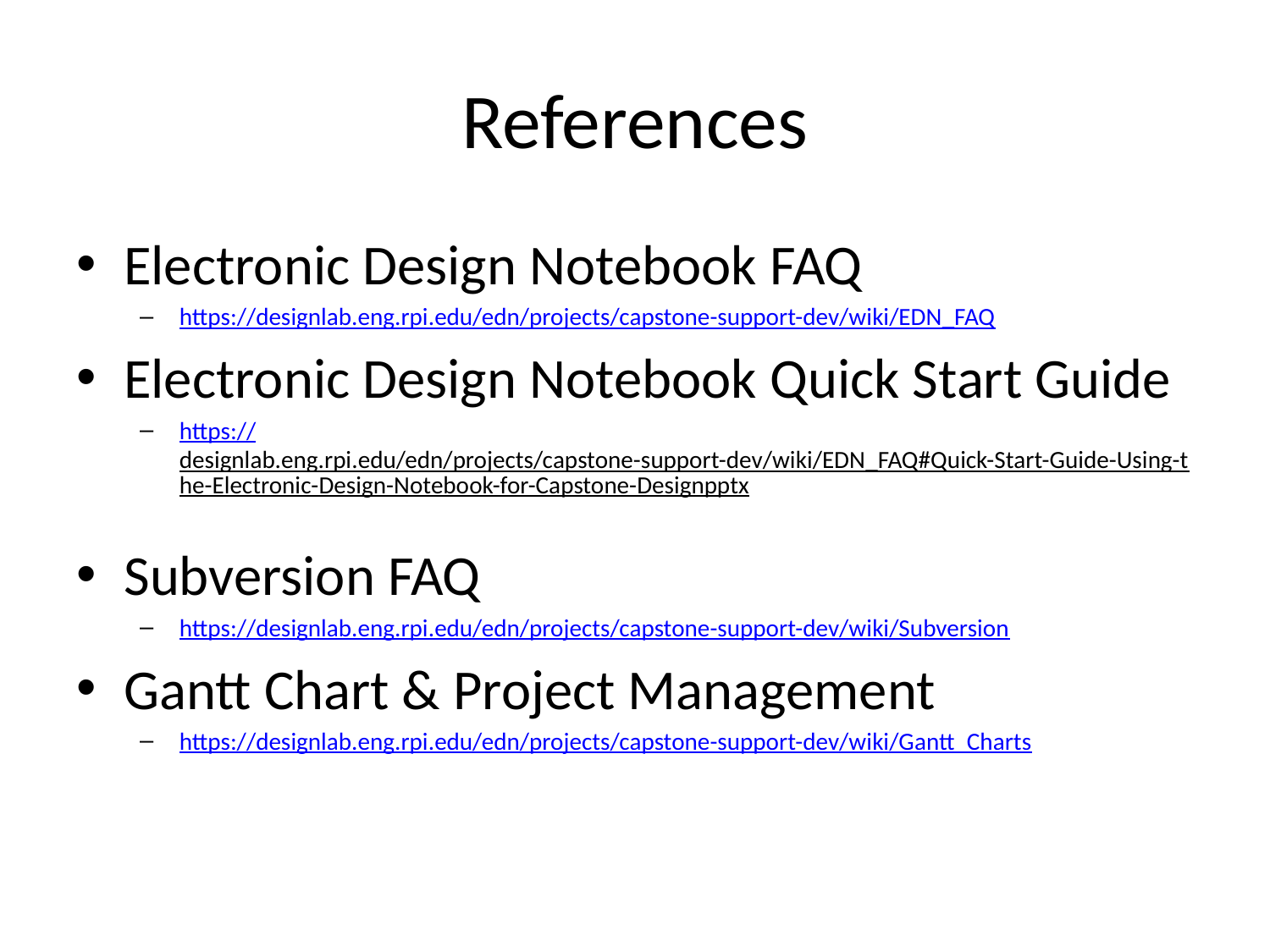

# References
Electronic Design Notebook FAQ
https://designlab.eng.rpi.edu/edn/projects/capstone-support-dev/wiki/EDN_FAQ
Electronic Design Notebook Quick Start Guide
https://designlab.eng.rpi.edu/edn/projects/capstone-support-dev/wiki/EDN_FAQ#Quick-Start-Guide-Using-the-Electronic-Design-Notebook-for-Capstone-Designpptx
Subversion FAQ
https://designlab.eng.rpi.edu/edn/projects/capstone-support-dev/wiki/Subversion
Gantt Chart & Project Management
https://designlab.eng.rpi.edu/edn/projects/capstone-support-dev/wiki/Gantt_Charts